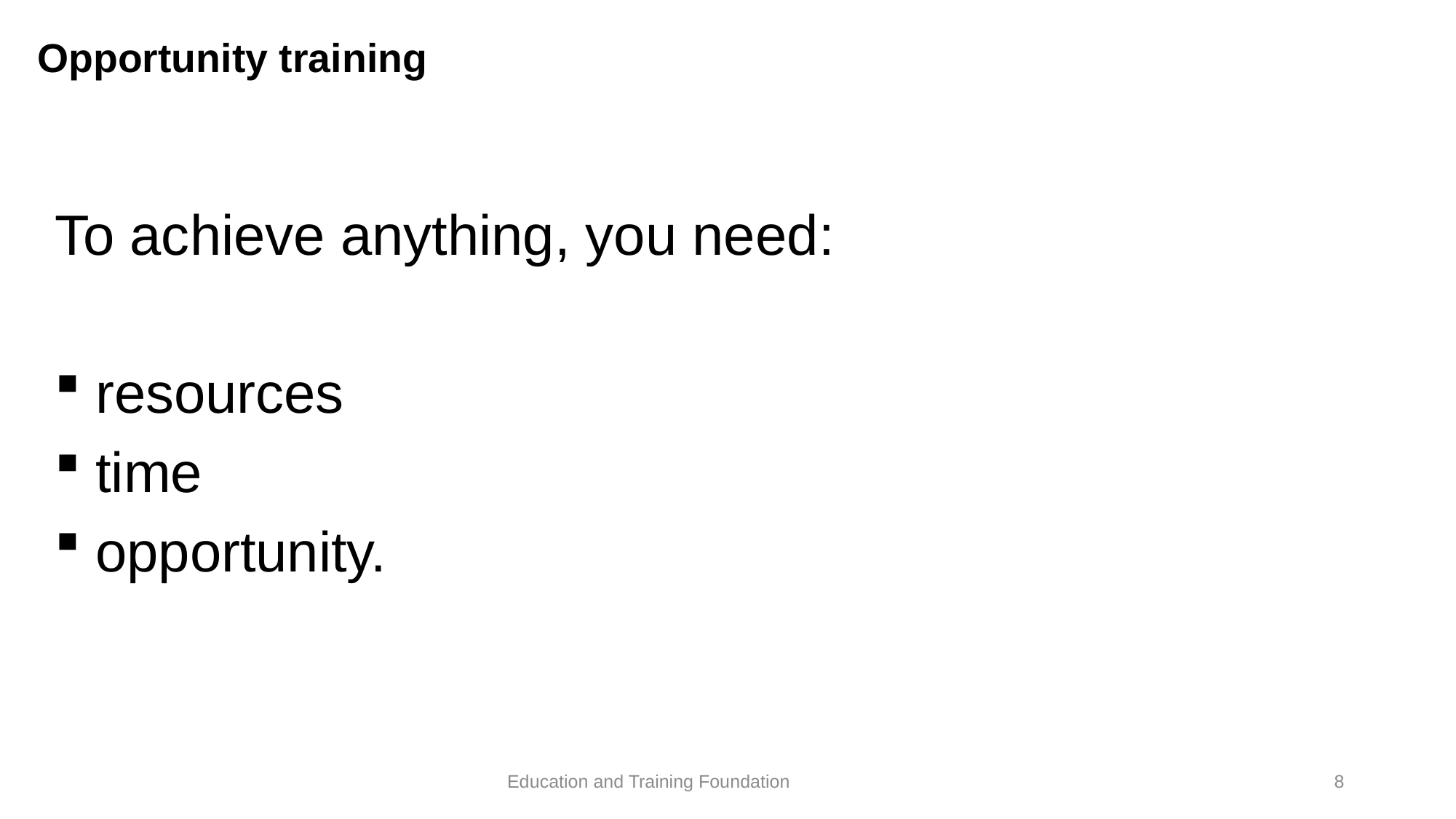

# Opportunity training
To achieve anything, you need:

resources
time
opportunity.
8
Education and Training Foundation